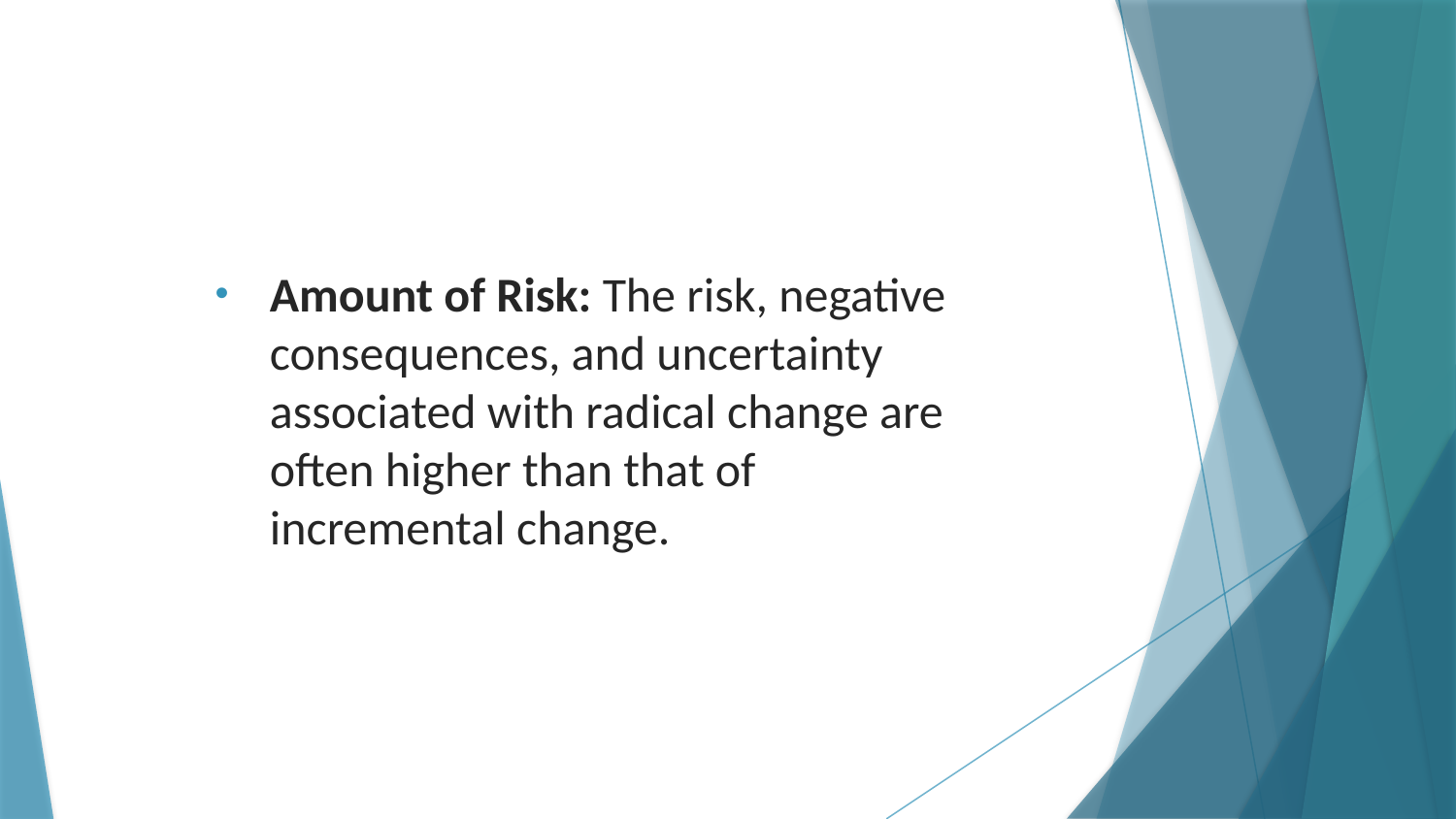

Amount of Risk: The risk, negative consequences, and uncertainty associated with radical change are often higher than that of incremental change.